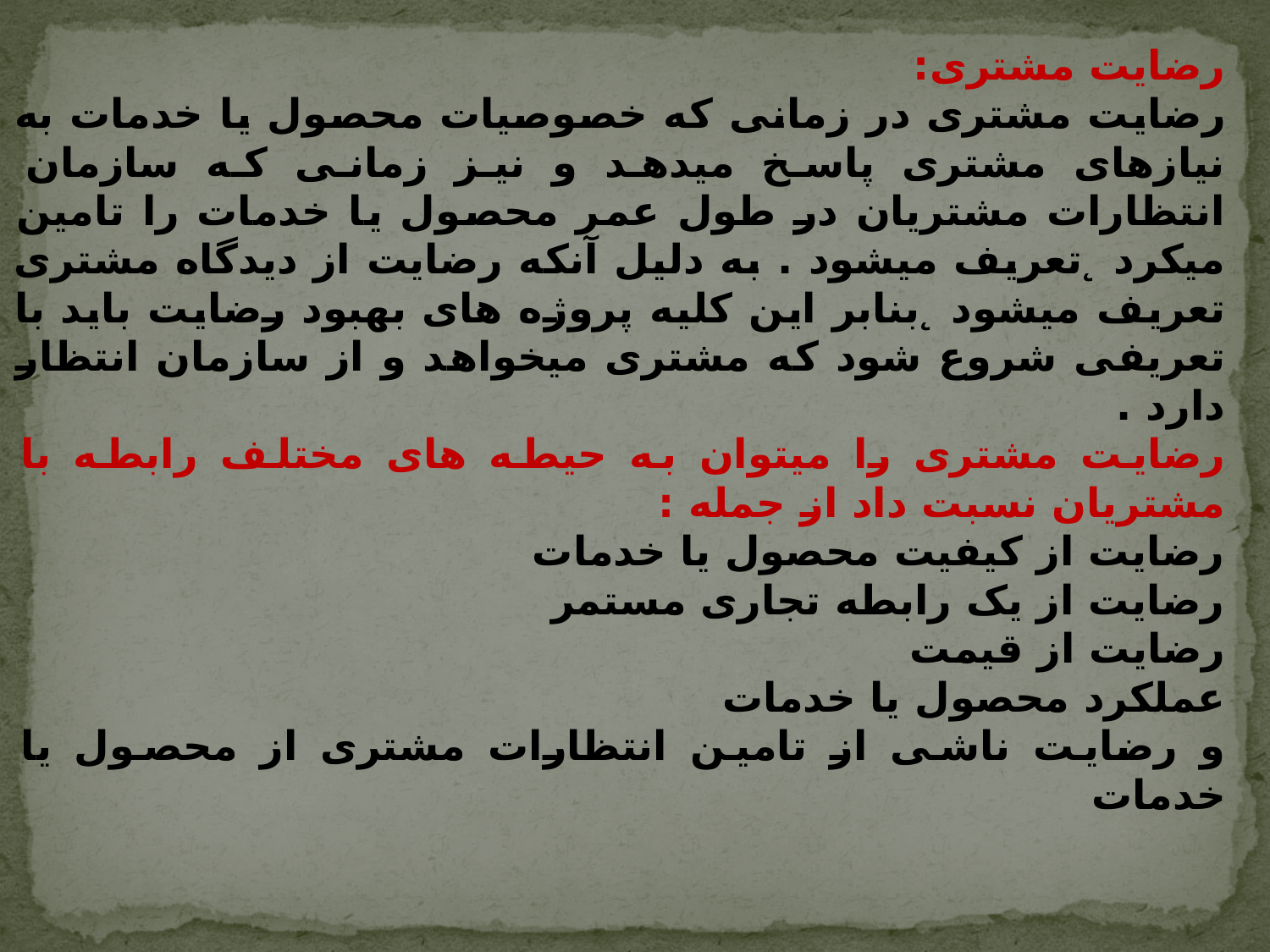

رضایت مشتری:
رضایت مشتری در زمانی که خصوصیات محصول یا خدمات به نیازهای مشتری پاسخ میدهد و نیز زمانی که سازمان انتظارات مشتریان در طول عمر محصول یا خدمات را تامین میکرد ̨ تعریف میشود . به دلیل آنکه رضایت از دیدگاه مشتری تعریف میشود ̨ بنابر این کلیه پروژه های بهبود رضایت باید با تعریفی شروع شود که مشتری میخواهد و از سازمان انتظار دارد .
رضایت مشتری را میتوان به حیطه های مختلف رابطه با مشتریان نسبت داد از جمله :
رضایت از کیفیت محصول یا خدمات
رضایت از یک رابطه تجاری مستمر
رضایت از قیمت
عملکرد محصول یا خدمات
و رضایت ناشی از تامین انتظارات مشتری از محصول یا خدمات